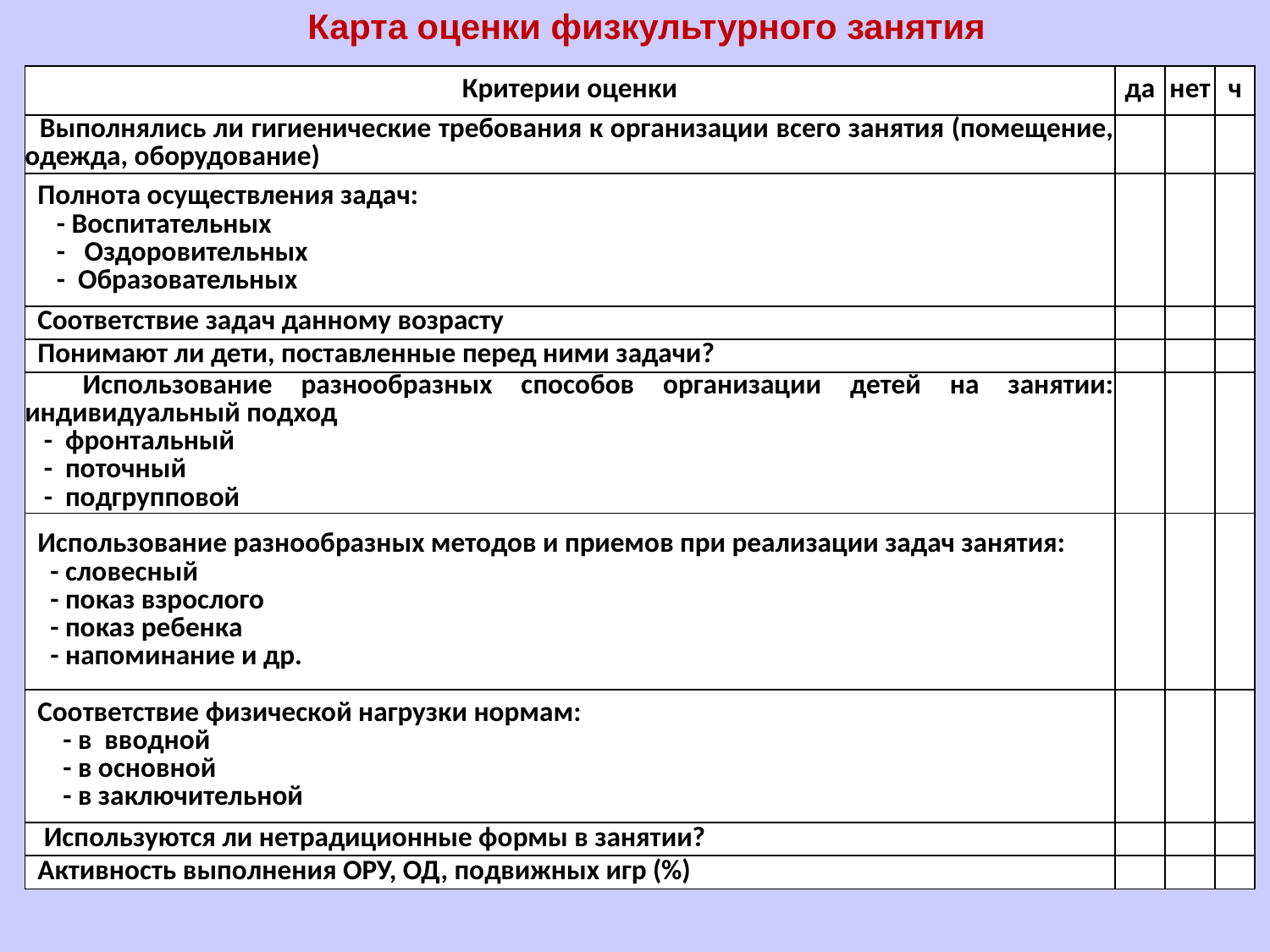

# Карта оценки физкультурного занятия
| Критерии оценки | да | нет | ч |
| --- | --- | --- | --- |
| Выполнялись ли гигиенические требования к организации всего занятия (помещение, одежда, оборудование) |  |  |  |
| Полнота осуществления задач: - Воспитательных - Оздоровительных - Образовательных |  |  |  |
| Соответствие задач данному возрасту |  |  |  |
| Понимают ли дети, поставленные перед ними задачи? |  |  |  |
| Использование разнообразных способов организации детей на занятии: индивидуальный подход - фронтальный - поточный - подгрупповой |  |  |  |
| Использование разнообразных методов и приемов при реализации задач занятия: - словесный - показ взрослого - показ ребенка - напоминание и др. |  |  |  |
| Соответствие физической нагрузки нормам: - в вводной - в основной - в заключительной |  |  |  |
| Используются ли нетрадиционные формы в занятии? |  |  |  |
| Активность выполнения ОРУ, ОД, подвижных игр (%) |  |  |  |